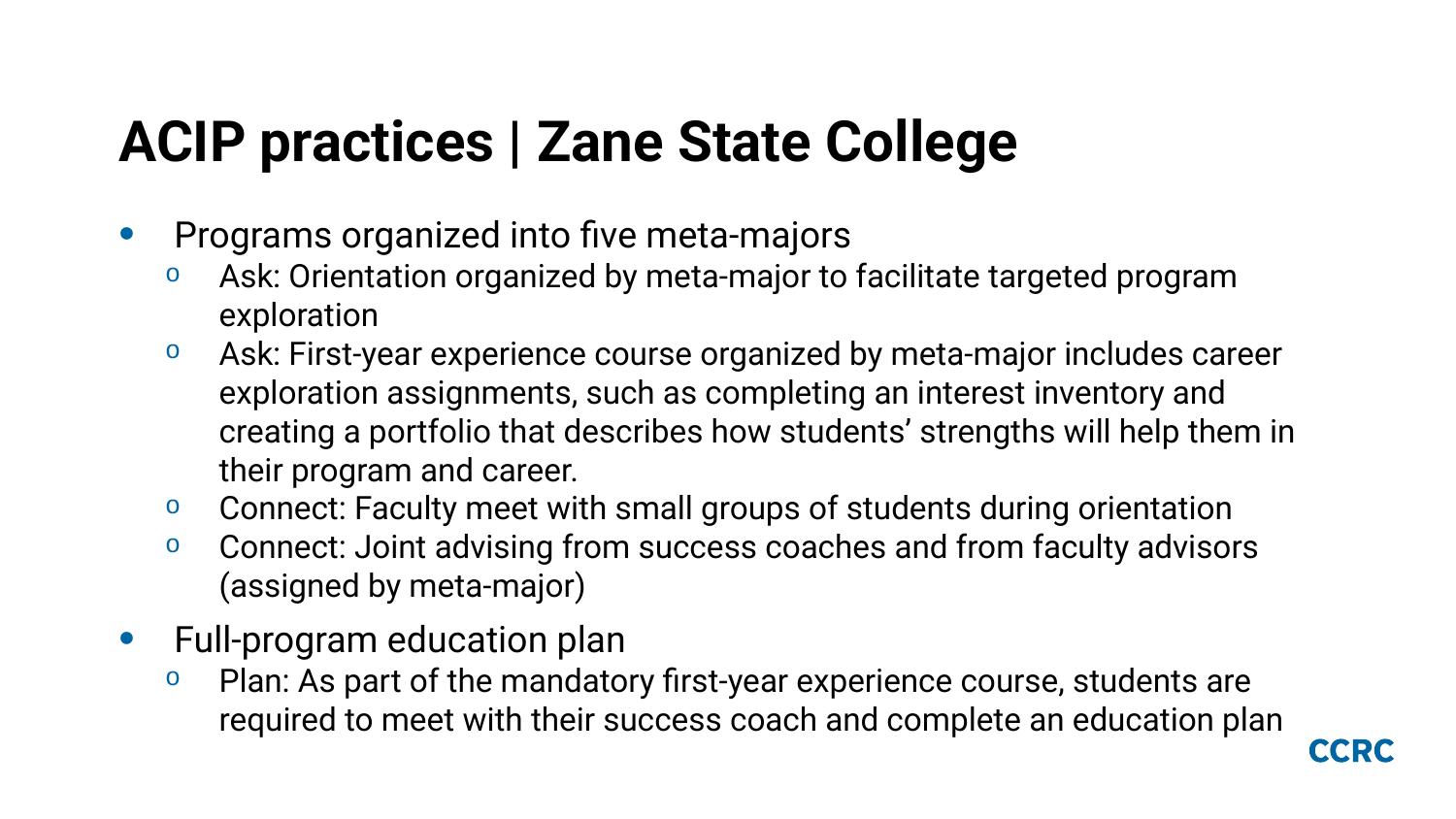

# ACIP practices | Zane State College
Programs organized into five meta-majors
Ask: Orientation organized by meta-major to facilitate targeted program exploration
Ask: First-year experience course organized by meta-major includes career exploration assignments, such as completing an interest inventory and creating a portfolio that describes how students’ strengths will help them in their program and career.
Connect: Faculty meet with small groups of students during orientation
Connect: Joint advising from success coaches and from faculty advisors (assigned by meta-major)
Full-program education plan
Plan: As part of the mandatory first-year experience course, students are required to meet with their success coach and complete an education plan